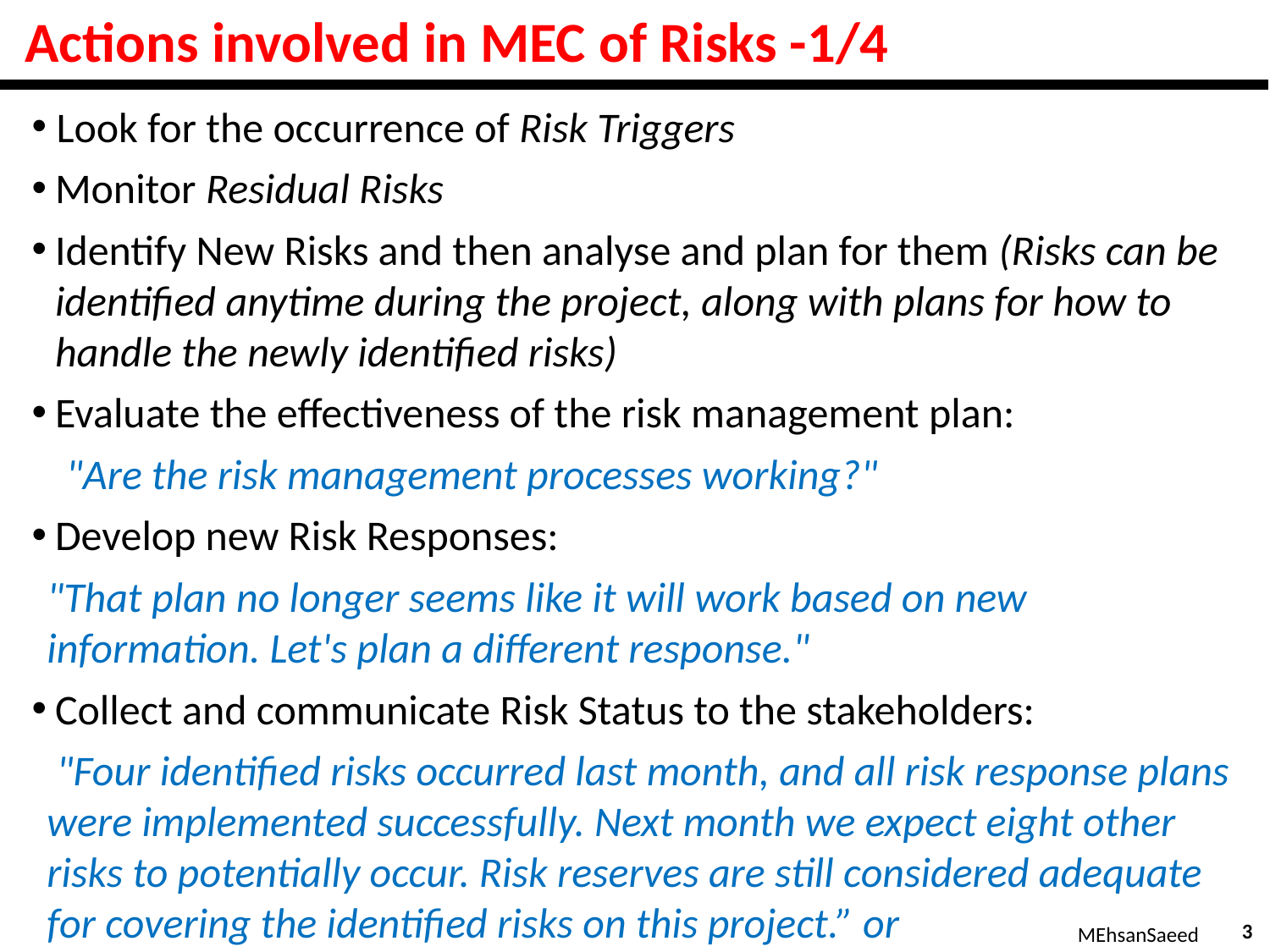

# Actions involved in MEC of Risks -1/4
Look for the occurrence of Risk Triggers
Monitor Residual Risks
Identify New Risks and then analyse and plan for them (Risks can be identified anytime during the project, along with plans for how to handle the newly identified risks)
Evaluate the effectiveness of the risk management plan:
 "Are the risk management processes working?"
Develop new Risk Responses:
"That plan no longer seems like it will work based on new information. Let's plan a different response."
Collect and communicate Risk Status to the stakeholders:
 "Four identified risks occurred last month, and all risk response plans were implemented successfully. Next month we expect eight other risks to potentially occur. Risk reserves are still considered adequate for covering the identified risks on this project.” or
3
MEhsanSaeed